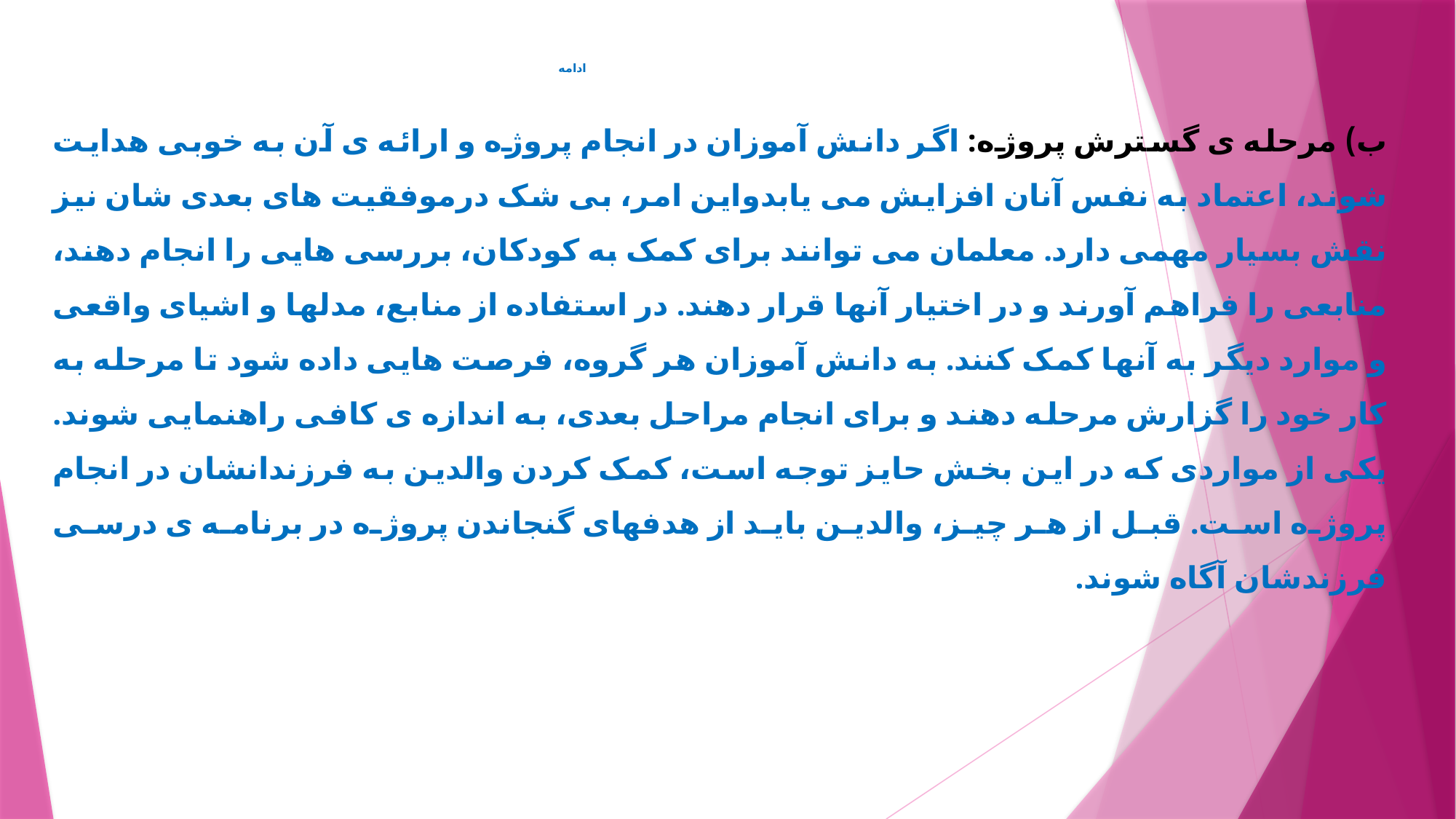

# ادامه
ب) مرحله ی گسترش پروژه: اگر دانش آموزان در انجام پروژه و ارائه ی آن به خوبی هدايت شوند، اعتماد به نفس آنان افزايش می يابدواين امر، بی شک درموفقيت های بعدی شان نيز نقش بسيار مهمی دارد. معلمان می توانند برای کمک به کودکان، بررسی هايی را انجام دهند، منابعی را فراهم آورند و در اختيار آنها قرار دهند. در استفاده از منابع، مدلها و اشيای واقعی و موارد ديگر به آنها کمک کنند. به دانش آموزان هر گروه، فرصت هايی داده شود تا مرحله به کار خود را گزارش مرحله دهند و برای انجام مراحل بعدی، به اندازه ی کافی راهنمايی شوند. يکی از مواردی که در اين بخش حايز توجه است، کمک کردن والدين به فرزندانشان در انجام پروژه است. قبل از هر چيز، والدين بايد از هدفهای گنجاندن پروژه در برنامه ی درسی فرزندشان آگاه شوند.